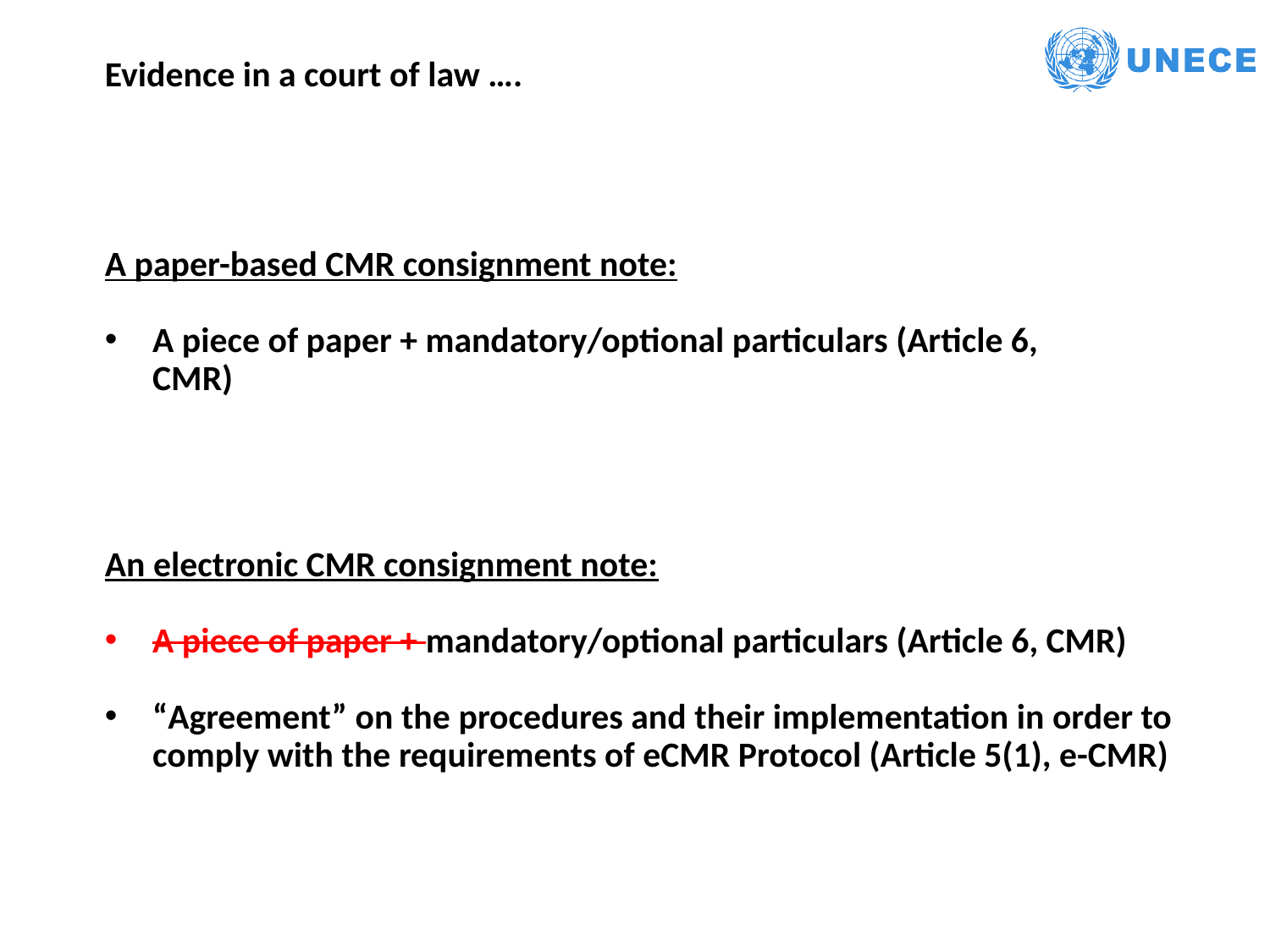

Evidence in a court of law ….
A paper-based CMR consignment note:

A piece of paper + mandatory/optional particulars (Article 6, CMR)
An electronic CMR consignment note:

A piece of paper + mandatory/optional particulars (Article 6, CMR)

“Agreement” on the procedures and their implementation in order to comply with the requirements of eCMR Protocol (Article 5(1), e-CMR)